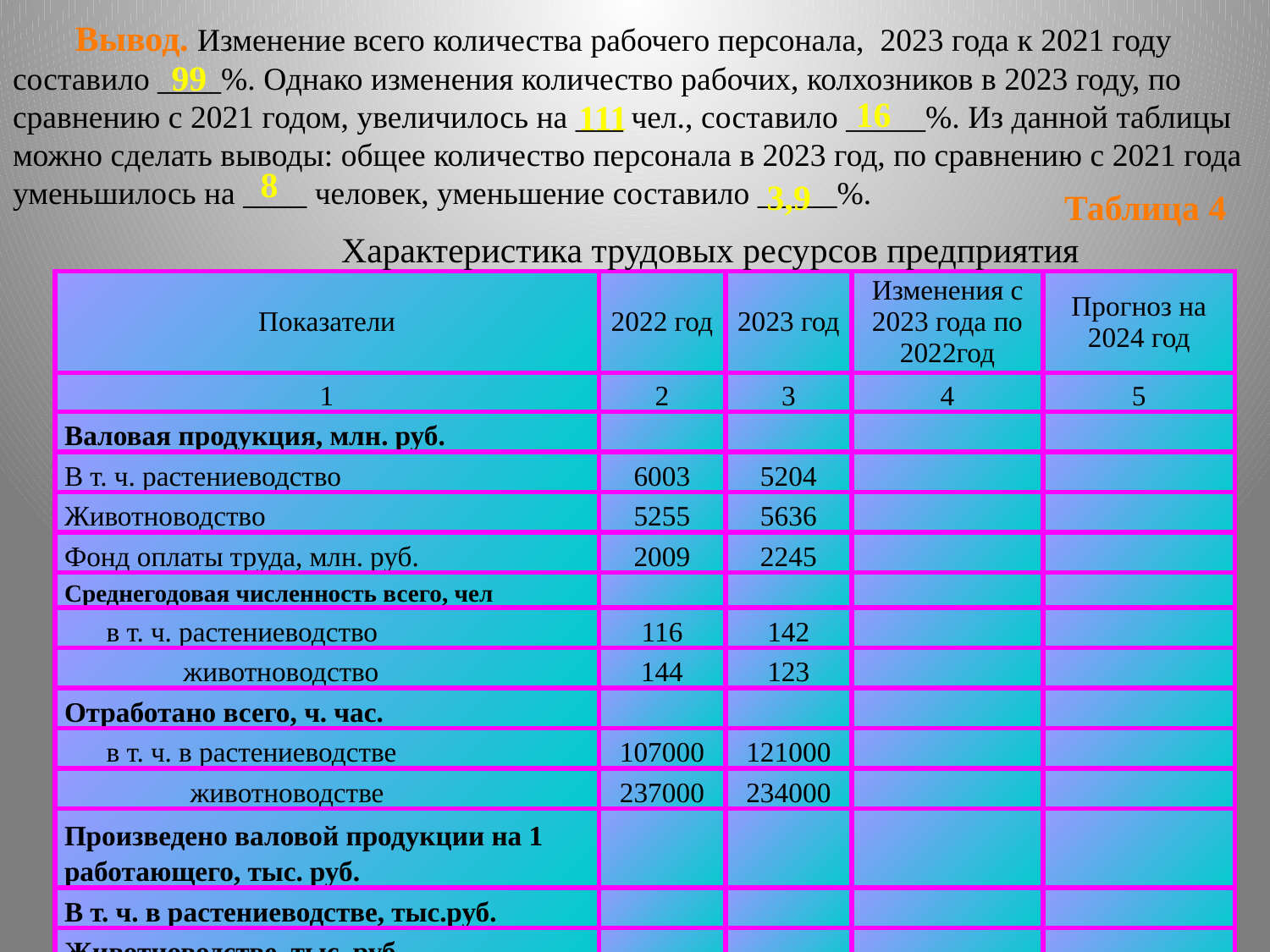

Вывод. Изменение всего количества рабочего персонала,  2023 года к 2021 году составило ____%. Однако изменения количество рабочих, колхозников в 2023 году, по сравнению с 2021 годом, увеличилось на ___ чел., составило _____%. Из данной таблицы можно сделать выводы: общее количество персонала в 2023 год, по сравнению с 2021 года уменьшилось на ____ человек, уменьшение составило _____%.
99
16
111
8
3,9
     Таблица 4
Характеристика трудовых ресурсов предприятия
| Показатели | 2015 год | 2016 год | Изменения с 2015 года по 2016 год | Прогноз на 2017 год |
| --- | --- | --- | --- | --- |
| 1 | 2 | 3 | 4 | 5 |
| Валовая продукция, млн. руб. |  |  |  |  |
| В т. ч. растениеводство | 6003 | 5204 |  |  |
| Животноводство | 5255 | 5636 |  |  |
| Фонд оплаты труда, млн. руб. | 2009 | 2245 |  |  |
| Среднегодовая численность всего, чел |  |  |  |  |
| в т. ч. растениеводство | 116 | 142 |  |  |
| животноводство | 144 | 123 |  |  |
| Отработано всего, ч. час. |  |  |  |  |
| в т. ч. в растениеводстве | 107000 | 121000 |  |  |
| животноводстве | 237000 | 234000 |  |  |
| Произведено валовой продукции на 1 работающего, тыс. руб. |  |  |  |  |
| В т. ч. в растениеводстве, тыс.руб. |  |  |  |  |
| Показатели | 2022 год | 2023 год | Изменения с 2023 года по 2022год | Прогноз на 2024 год |
| --- | --- | --- | --- | --- |
| 1 | 2 | 3 | 4 | 5 |
| Валовая продукция, млн. руб. |  |  |  |  |
| В т. ч. растениеводство | 6003 | 5204 |  |  |
| Животноводство | 5255 | 5636 |  |  |
| Фонд оплаты труда, млн. руб. | 2009 | 2245 |  |  |
| Среднегодовая численность всего, чел |  |  |  |  |
| в т. ч. растениеводство | 116 | 142 |  |  |
| животноводство | 144 | 123 |  |  |
| Отработано всего, ч. час. |  |  |  |  |
| в т. ч. в растениеводстве | 107000 | 121000 |  |  |
| животноводстве | 237000 | 234000 |  |  |
| Произведено валовой продукции на 1 работающего, тыс. руб. |  |  |  |  |
| В т. ч. в растениеводстве, тыс.руб. |  |  |  |  |
| Животноводстве, тыс. руб. |  |  |  |  |